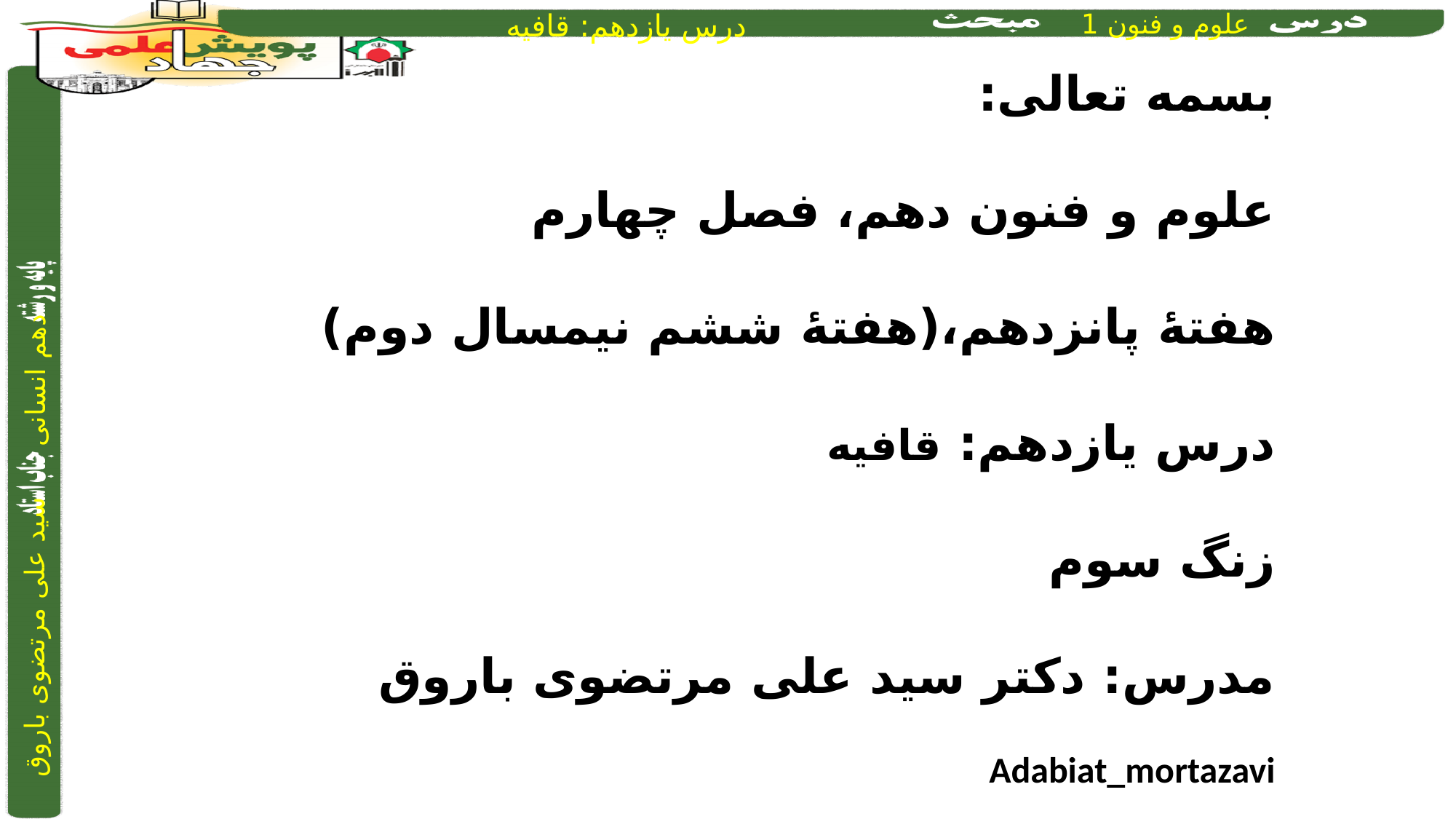

بسمه تعالی:
علوم و فنون دهم، فصل چهارم
هفتۀ پانزدهم،(هفتۀ ششم نیمسال دوم)
درس یازدهم: قافیه
زنگ سوم
مدرس: دکتر سید علی مرتضوی باروق
Adabiat_mortazavi